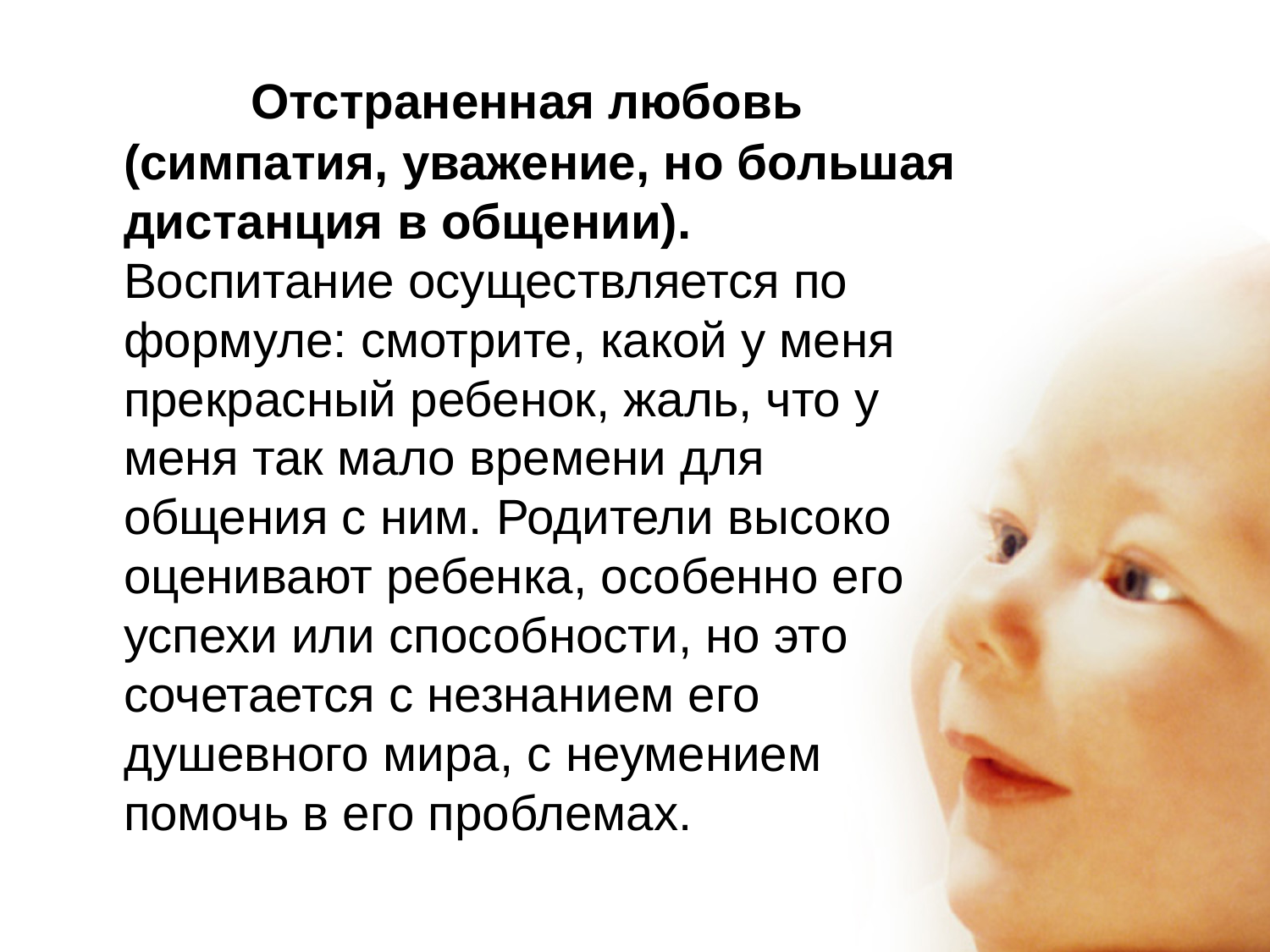

Отстраненная любовь (симпатия, уважение, но большая дистанция в общении).
Воспитание осуществляется по формуле: смотрите, какой у меня прекрасный ребенок, жаль, что у меня так мало времени для общения с ним. Родители высоко оценивают ребенка, особенно его успехи или способности, но это сочетается с незнанием его душевного мира, с неумением помочь в его проблемах.